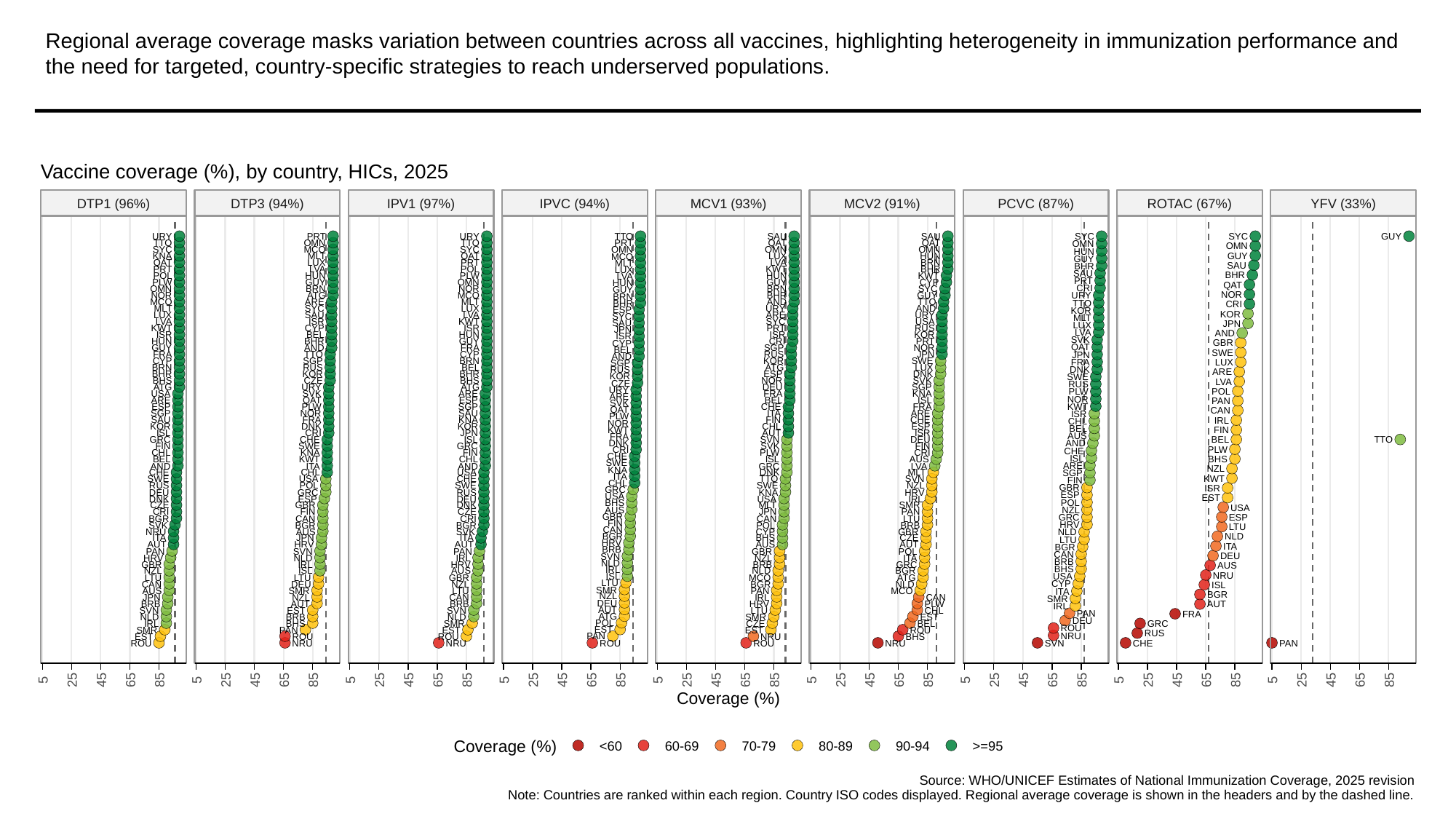

# Regional average coverage masks variation between countries across all vaccines, highlighting heterogeneity in immunization performance and the need for targeted, country-specific strategies to reach underserved populations.

Vaccine coverage (%), by country, HICs, 2025

DTP1 (96%)
DTP3 (94%)
IPV1 (97%)
IPVC (94%)
MCV1 (93%)
MCV2 (91%)
PCVC (87%)
ROTAC (67%)
YFV (33%)

URY
PRT
URY
TTO
SAU
SAU
SYC
SYC
GUY

TTO
OMN
TTO
QAT
QAT
PRT
OMN

OMN

SYC
MCO
SYC
OMN
OMN
OMN
HUN

GUY
KNA
MLT
QAT
LUX
HUN
MCO

GUY

QAT
LUX
PRT
LVA
BRN
MLT

SAU
BHR

PRT
LVA
POL
KWT
BHR
LUX

SAU

BHR
POL
HUN
PLW
HUN
KWT
LVA

PRT

PLW
GUY
OMN
GUY
CYP

HUN
QAT

CRI
OMN
BRN
NOR
BRN
SYC
GUY

NOR
NOR
ATG
MCO
BHR
GUY
URY
BRN

MCO
ARE
MLT
AND
TTO

TTO
BHR
CRI

MLT
SYC
LUX
URY
AND
ESP
KOR

KOR

LUX
SAU
LVA
ARE
URY

SYC
MLT

LVA
ISR
KWT
SYC
USA

SAU
JPN
LUX

KWT
CYP
ISR
PRT
RUS
JPN

LVA

AND

ISR
BEL
HUN
ISR
KOR
ISR

SVK

HUN
BHR
GUY
CRI
PRT
GBR
CYP

QAT

GUY
AND
FRA
SGP
NOR
BEL

SWE

FRA
TTO
CYP
RUS
JPN
JPN
AND

CYP
SGP
BRN
KOR
SWE
FRA
LUX
SGP

BRN
RUS
BEL
ATG
LUX

DNK
RUS

ARE

BHR
KOR
BHR
ESP
DNK

KOR
SWE

BHS
CZE
BHS
NOR
SVK

LVA

CZE
RUS

ATG
URY
ATG
DEU
SGP

URY
POL
PLW

USA
SVK
ARE
FRA
KNA

ARE

NOR
ARE
QAT
ESP
BEL
ISL

PAN
SVK

KWT
ESP
PLW
SGP
CHE
FRA

QAT
CAN

SGP
NOR
SAU
ITA
ARE
ISR

PLW

SAU
FRA
KNA
FIN
CHE
IRL

CHL
NOR

KOR
DNK
KOR
CHL
ESP

BEL
KWT
FIN

ISL
CRI
JPN
AUT
ISR

AUS
FRA

GRC
CHE
ISL
SVN
DEU
BEL
TTO

DNK
AND

FIN
SWE
GRC
SVK
FIN

PLW
CRI

CHE
CHL
KNA
FIN
PLW
CRI

CHE

ISL
BHS
BEL
KWT
CHL
ISL
AUS

SWE

ARE
AND
ITA
AND
GRC
LVA

NZL
KNA

CHE
CHL
USA
DNK
MLT
SGP

ITA

KWT
SWE
USA
CHE
TTO
SVN
FIN

CHL

RUS
POL
SWE
SWE
NZL

GBR
ISR
GRC

DEU
GRC
RUS
KNA
HRV

ESP

USA

EST
DNK
ESP
DEU
USA
IRL

POL
BHS

CZE
GBR
DNK
MLT
SMR

USA

AUS

NZL
CRI
FIN
CZE
JPN
PAN

GBR
ESP
GRC
BGR
CAN
CRI
CAN
LTU

FIN
HRV

SVK
BGR
BGR
POL
BRB
LTU

CAN

NRU
AUS
SVK
CYP
GBR
NLD

BGR
NLD

ITA
JPN
ITA
BHS
CZE
LTU

HRV

AUT
HRV
AUT
AUS
AUT

ITA
BGR

BRB
PAN
SVN
PAN
GBR
POL

CAN

DEU
SVN
HRV
NLD
IRL
NZL
ITA

BRB

NLD

GBR
IRL
HRV
BRB
GRC
AUS

BHS
IRL
NZL
ISL
AUS
NLD
BGR

NRU

ISL
USA
LTU
LTU
GBR
MCO
ATG

LTU
CYP
CAN
DEU
NZL
BGR
NLD
ISL

SMR
AUS
SMR
LTU
PAN
MCO
ITA

BGR

NZL

JPN
NZL
CAN
IRL
CAN
SMR

DEU
BRB
AUT
BRB
HRV
PLW

AUT
IRL

AUT
SVN
EST
SVN
LTU
CHL

PAN
FRA

ATG
NLD
BRB
NLD
SMR
EST

DEU

POL
IRL
BHS
SMR
CZE
BEL
GRC

ROU
EST
SMR
PAN
EST
EST
ROU

RUS

NRU
PAN
EST
ROU
ROU
NRU
BHS

ROU
NRU
NRU
ROU
ROU
NRU
SVN
CHE
PAN

5
25
45
65
85
5
25
45
65
85
5
25
45
65
85
5
25
45
65
85
5
25
45
65
85
5
25
45
65
85
5
25
45
65
85
5
25
45
65
85
5
25
45
65
85
Coverage (%)
Coverage (%)

<60
60-69
70-79
80-89
90-94
>=95
Source: WHO/UNICEF Estimates of National Immunization Coverage, 2025 revision
Note: Countries are ranked within each region. Country ISO codes displayed. Regional average coverage is shown in the headers and by the dashed line.